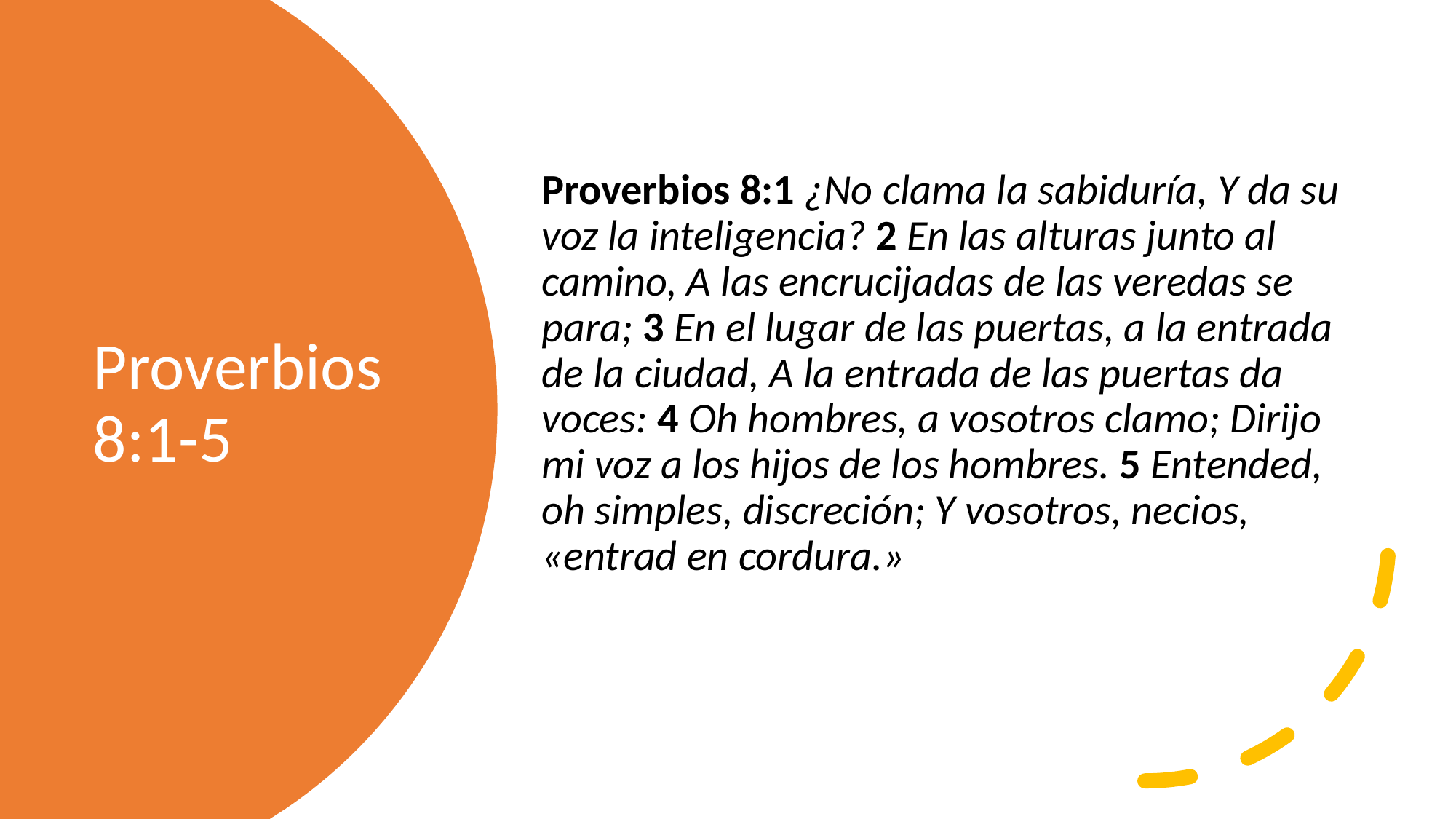

Proverbios 8:1 ¿No clama la sabiduría, Y da su voz la inteligencia? 2 En las alturas junto al camino, A las encrucijadas de las veredas se para; 3 En el lugar de las puertas, a la entrada de la ciudad, A la entrada de las puertas da voces: 4 Oh hombres, a vosotros clamo; Dirijo mi voz a los hijos de los hombres. 5 Entended, oh simples, discreción; Y vosotros, necios, «entrad en cordura.»

# Proverbios 8:1-5